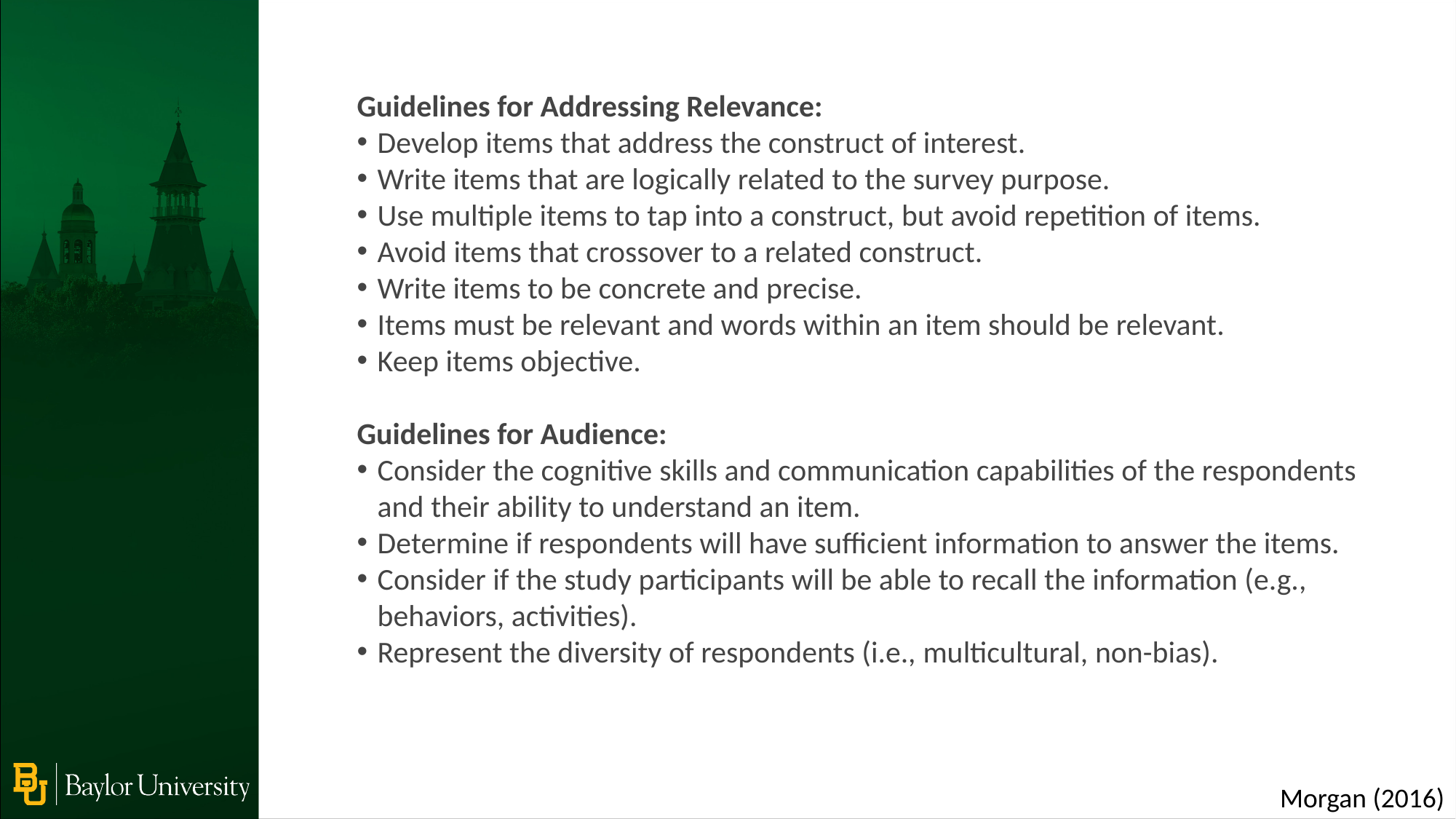

Guidelines for Addressing Relevance:​
Develop items that address the construct of interest.​
Write items that are logically related to the survey purpose.​
Use multiple items to tap into a construct, but avoid repetition of items.​
Avoid items that crossover to a related construct.​
Write items to be concrete and precise.​
Items must be relevant and words within an item should be relevant.​
Keep items objective.

Guidelines for Audience:
Consider the cognitive skills and communication capabilities of the respondents and their ability to understand an item.
Determine if respondents will have sufficient information to answer the items.
Consider if the study participants will be able to recall the information (e.g., behaviors, activities).
Represent the diversity of respondents (i.e., multicultural, non-bias).
Morgan (2016)